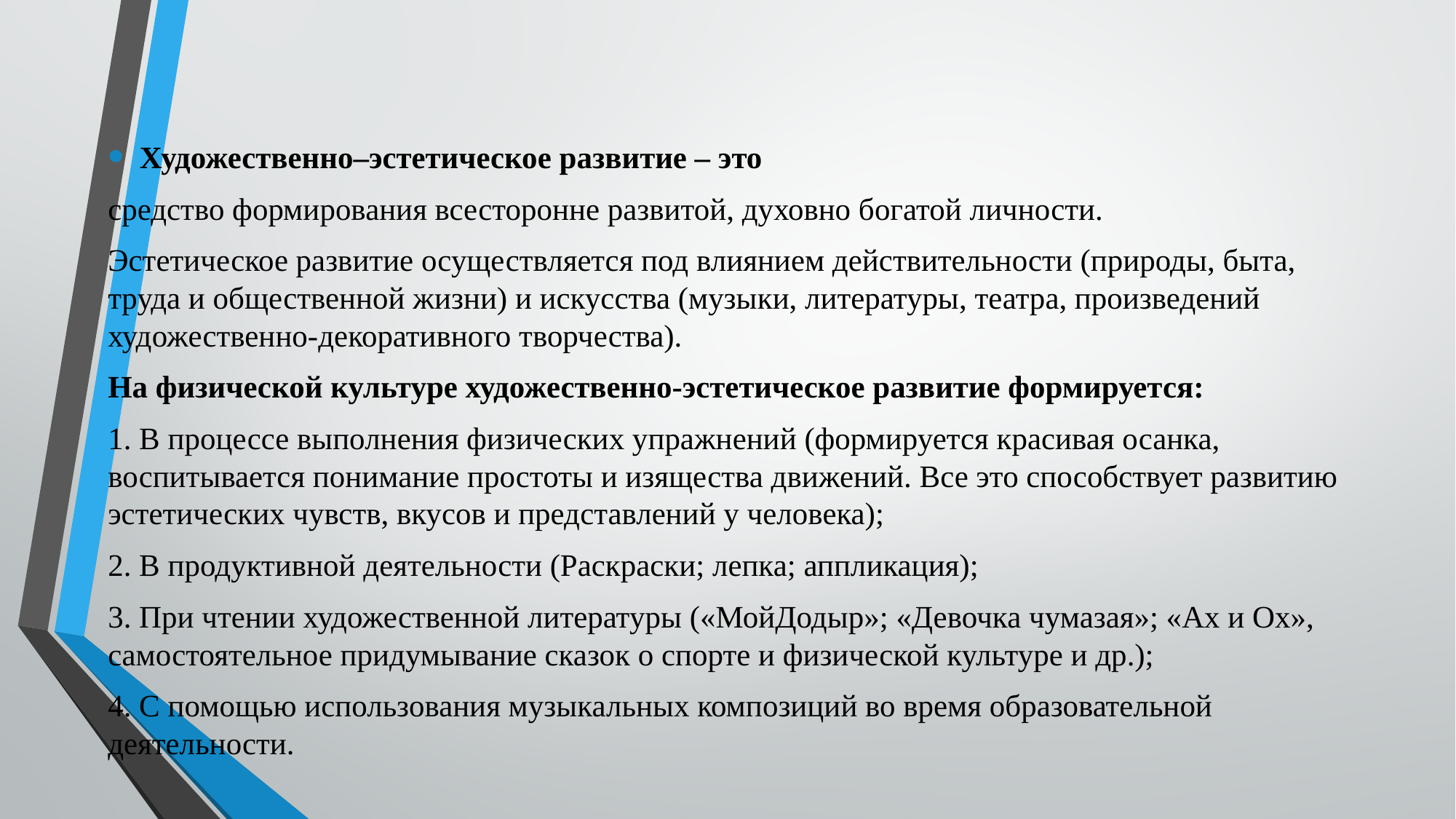

Художественно–эстетическое развитие – это
средство формирования всесторонне развитой, духовно богатой личности.
Эстетическое развитие осуществляется под влиянием действительности (природы, быта, труда и общественной жизни) и искусства (музыки, литературы, театра, произведений художественно-декоративного творчества).
На физической культуре художественно-эстетическое развитие формируется:
1. В процессе выполнения физических упражнений (формируется красивая осанка, воспитывается понимание простоты и изящества движений. Все это способствует развитию эстетических чувств, вкусов и представлений у человека);
2. В продуктивной деятельности (Раскраски; лепка; аппликация);
3. При чтении художественной литературы («МойДодыр»; «Девочка чумазая»; «Ах и Ох», самостоятельное придумывание сказок о спорте и физической культуре и др.);
4. С помощью использования музыкальных композиций во время образовательной деятельности.